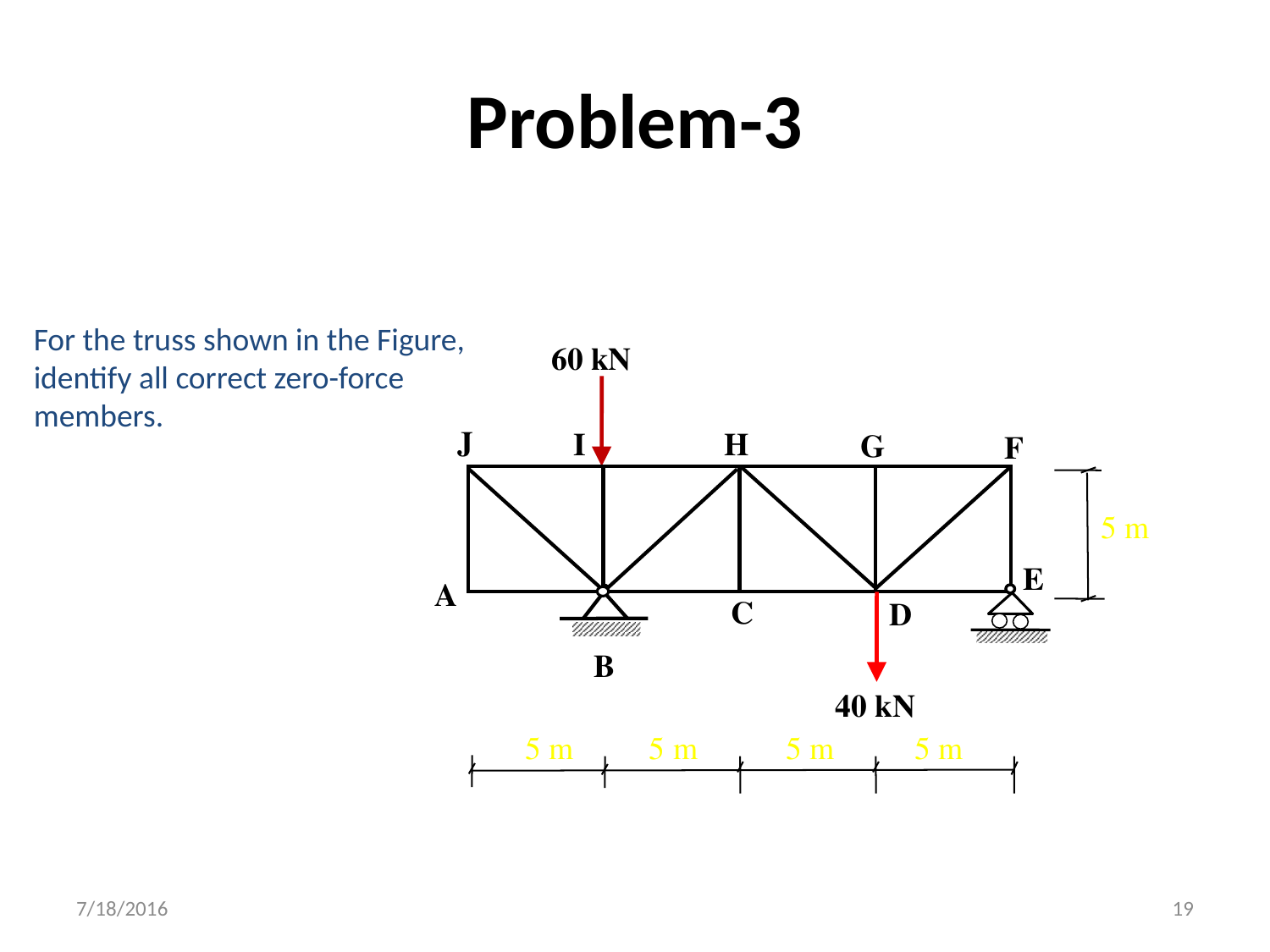

# Problem-3
For the truss shown in the Figure, identify all correct zero-force members.
60 kN

J
I
H
G
F

5 m
E
A

C
D

B
40 kN
5 m
5 m
5 m
5 m

7/18/2016
19